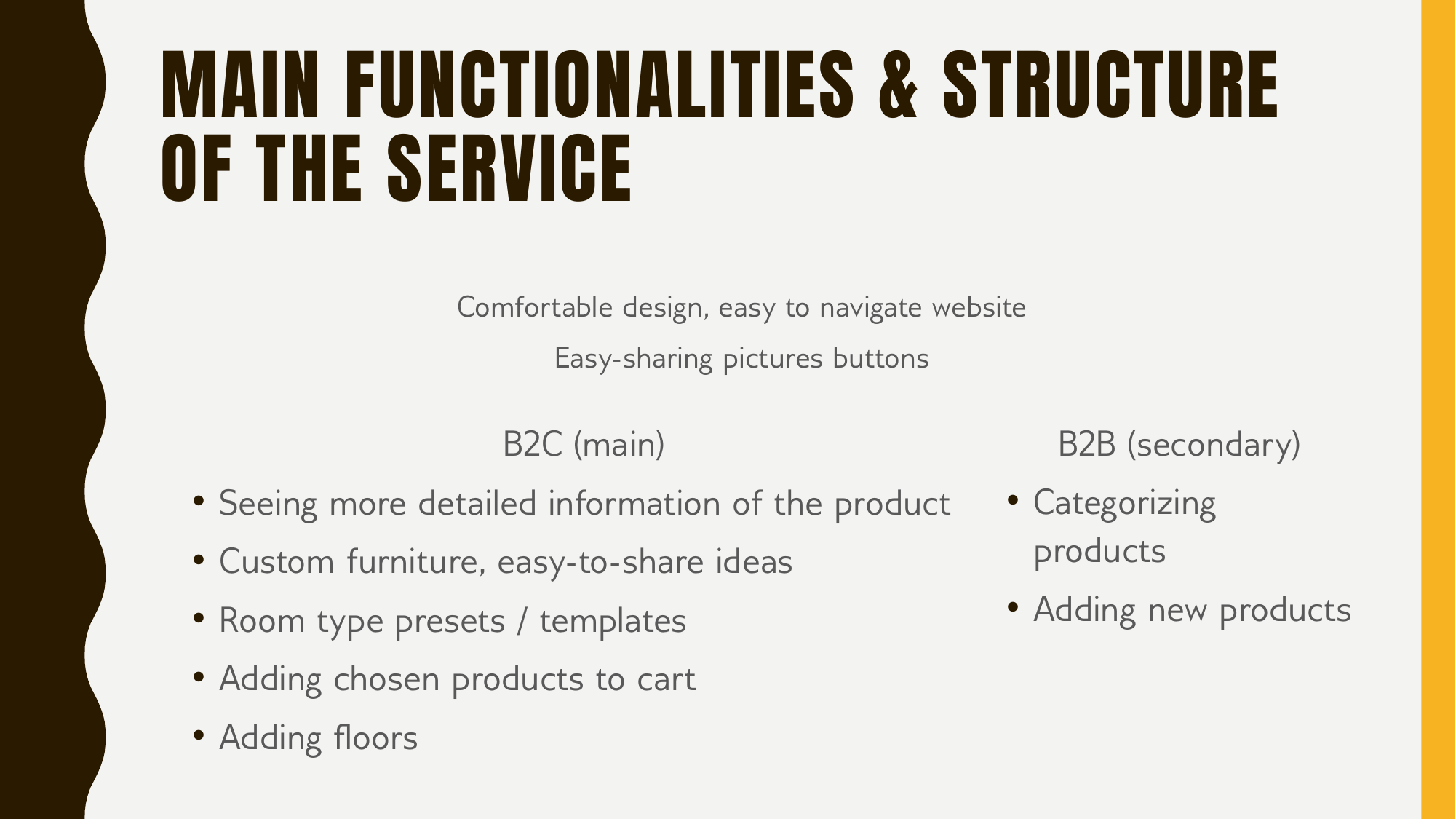

# Main functionalities & structure of the service
Comfortable design, easy to navigate website
Easy-sharing pictures buttons

B2B (secondary)
Categorizing products
Adding new products

B2C (main)
Seeing more detailed information of the product
Custom furniture, easy-to-share ideas
Room type presets / templates
Adding chosen products to cart
Adding floors